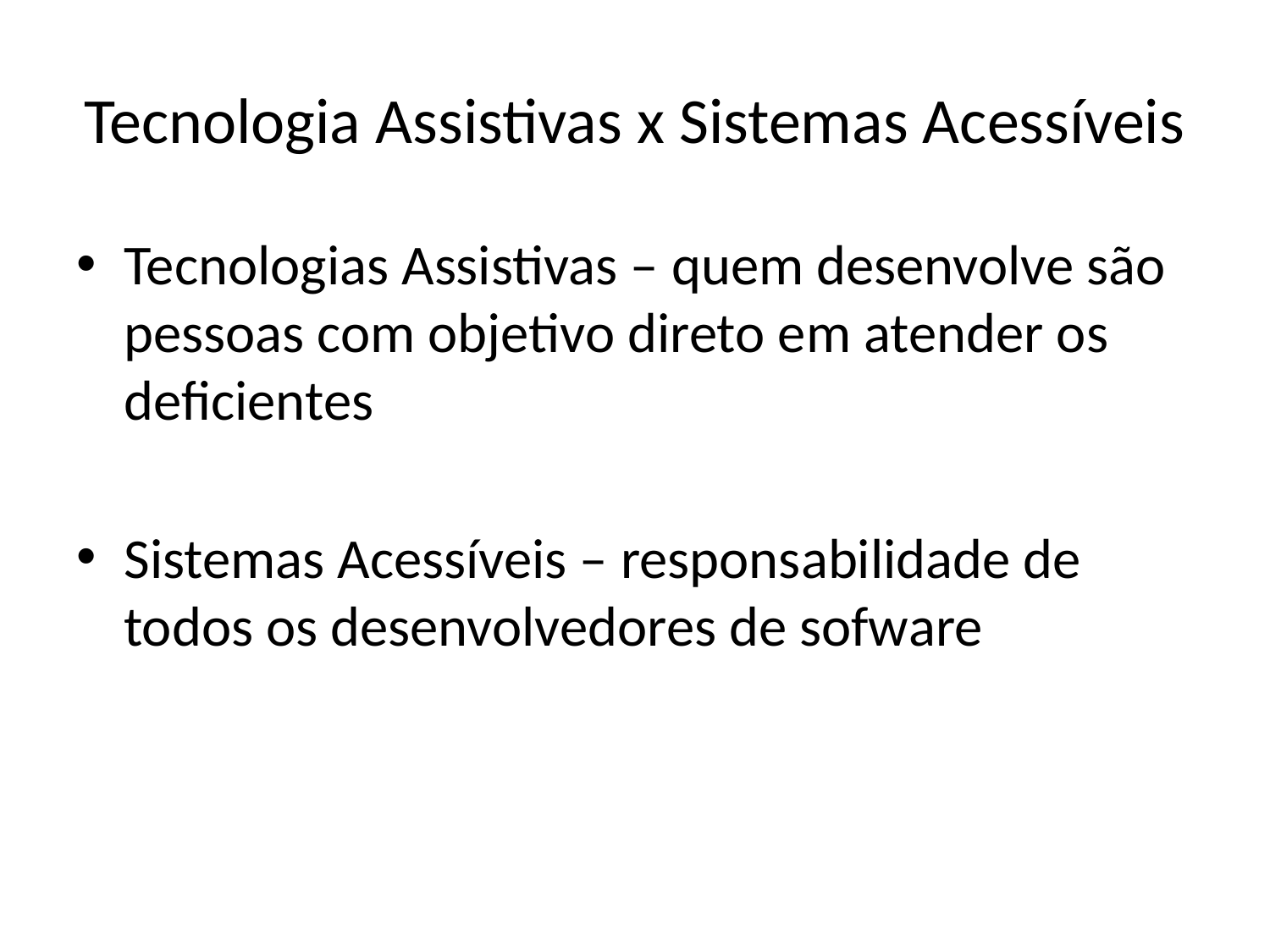

# Tecnologia Assistivas x Sistemas Acessíveis
Tecnologias Assistivas – quem desenvolve são pessoas com objetivo direto em atender os deficientes

Sistemas Acessíveis – responsabilidade de todos os desenvolvedores de sofware